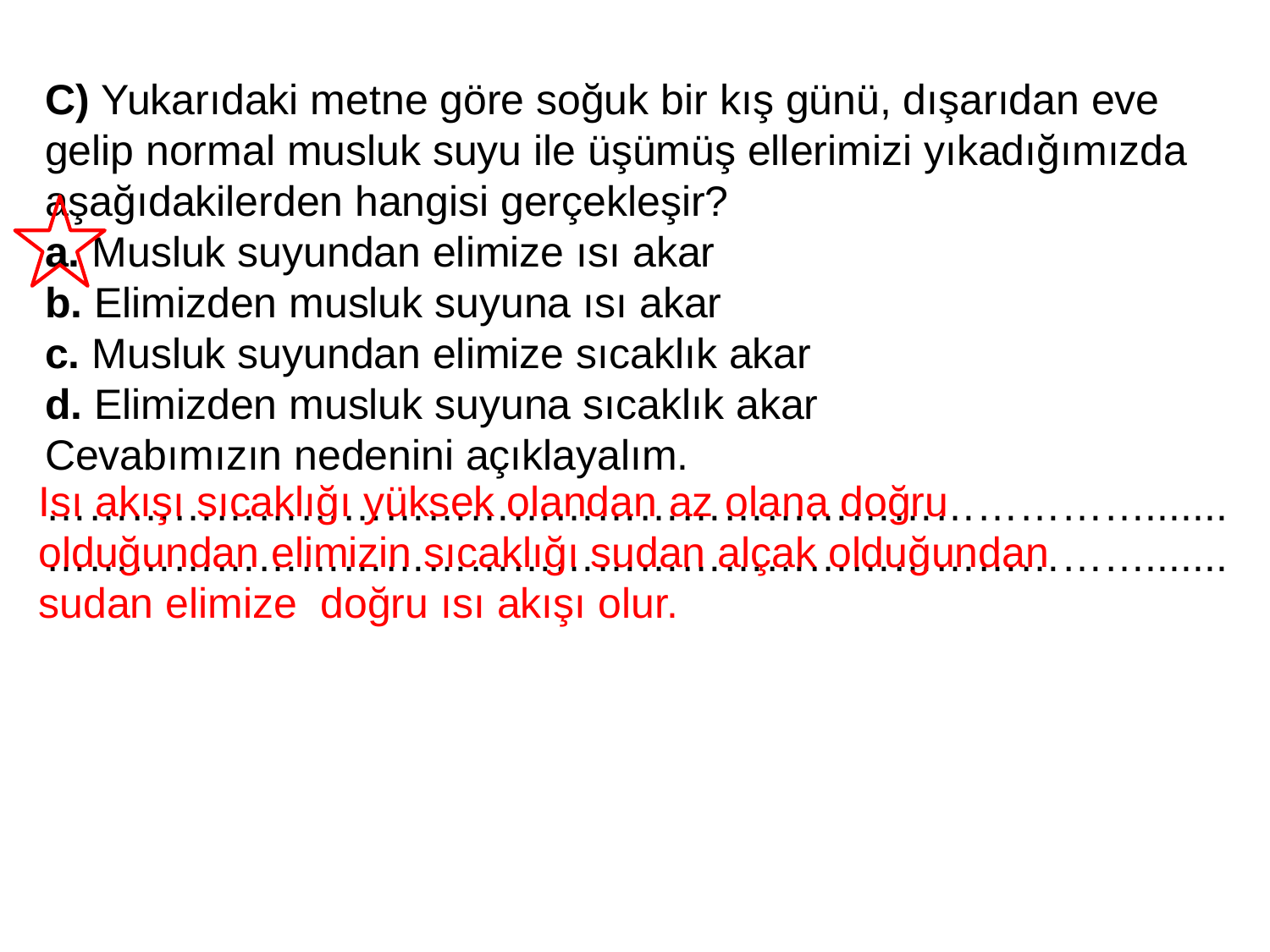

C) Yukarıdaki metne göre soğuk bir kış günü, dışarıdan eve gelip normal musluk suyu ile üşümüş ellerimizi yıkadığımızda aşağıdakilerden hangisi gerçekleşir?
a. Musluk suyundan elimize ısı akar
b. Elimizden musluk suyuna ısı akar
c. Musluk suyundan elimize sıcaklık akar
d. Elimizden musluk suyuna sıcaklık akar
Cevabımızın nedenini açıklayalım.
…………………………………………………………………….......
…………………………………………………………………….......

Isı akışı sıcaklığı yüksek olandan az olana doğru olduğundan elimizin sıcaklığı sudan alçak olduğundan sudan elimize  doğru ısı akışı olur.